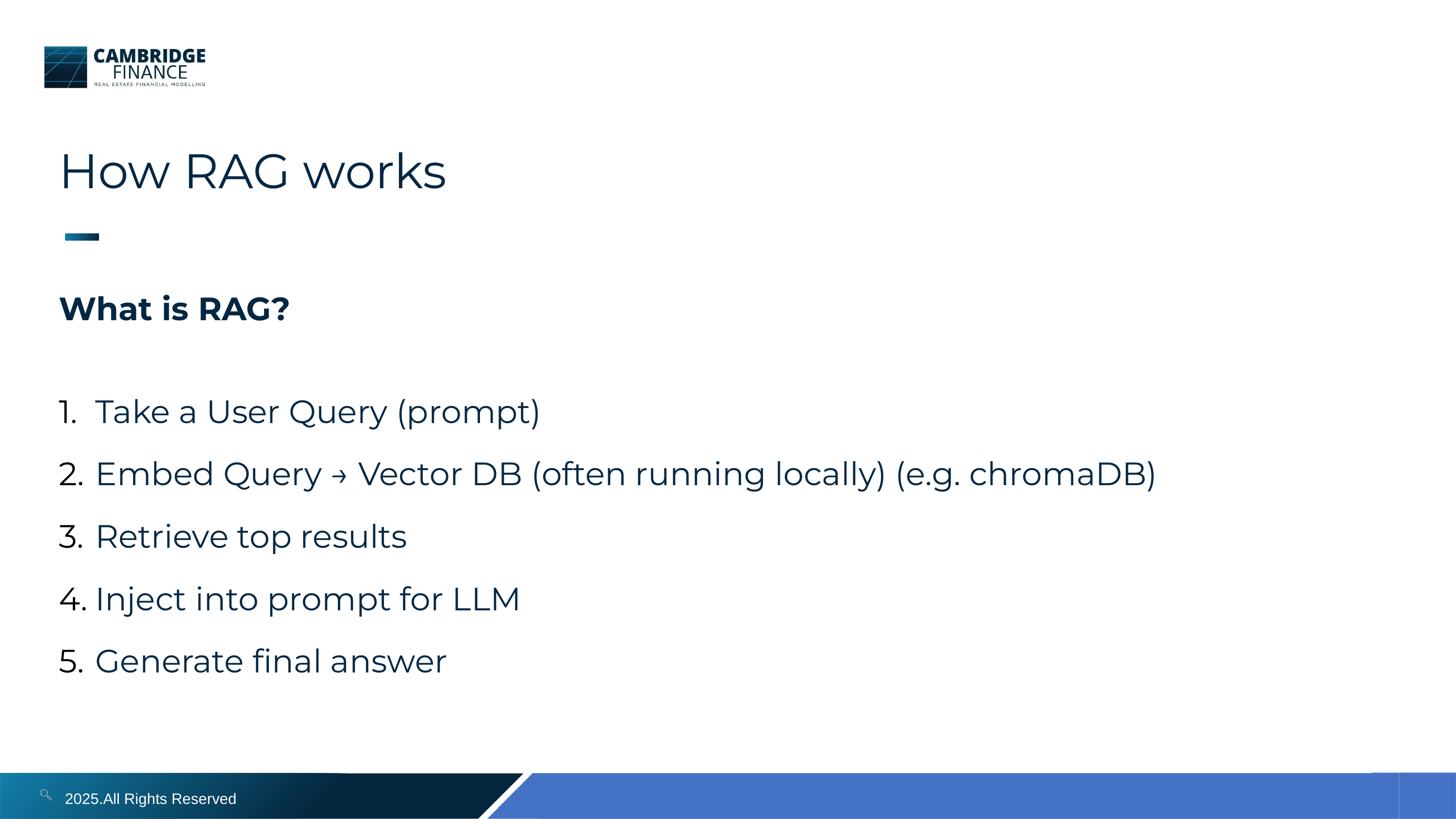

How RAG works
What is RAG?

Take a User Query (prompt)
Embed Query → Vector DB (often running locally) (e.g. chromaDB)
Retrieve top results
Inject into prompt for LLM
Generate final answer

2025.All Rights Reserved